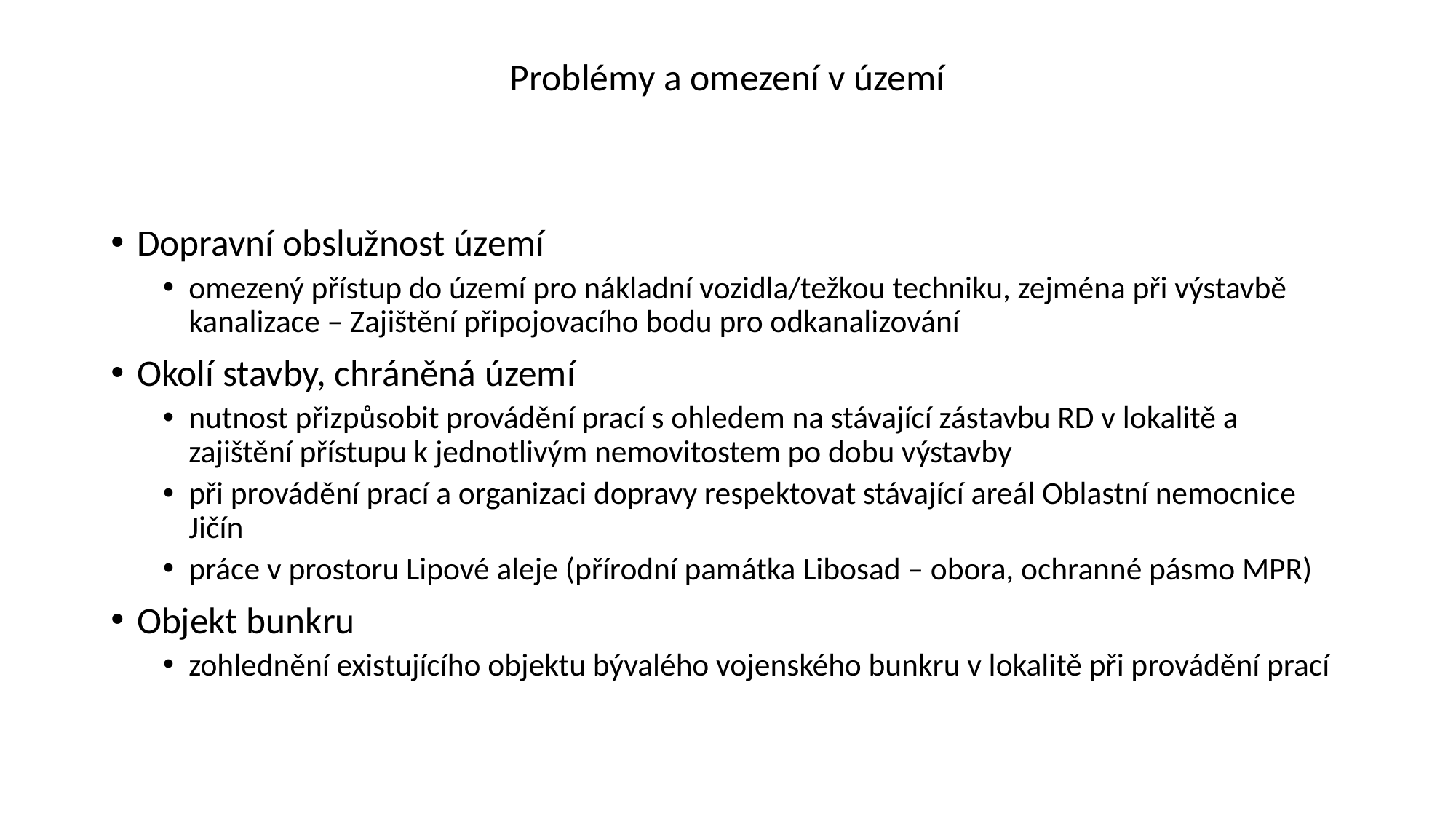

# Problémy a omezení v území
Dopravní obslužnost území
omezený přístup do území pro nákladní vozidla/težkou techniku, zejména při výstavbě kanalizace – Zajištění připojovacího bodu pro odkanalizování
Okolí stavby, chráněná území
nutnost přizpůsobit provádění prací s ohledem na stávající zástavbu RD v lokalitě a zajištění přístupu k jednotlivým nemovitostem po dobu výstavby
při provádění prací a organizaci dopravy respektovat stávající areál Oblastní nemocnice Jičín
práce v prostoru Lipové aleje (přírodní památka Libosad – obora, ochranné pásmo MPR)
Objekt bunkru
zohlednění existujícího objektu bývalého vojenského bunkru v lokalitě při provádění prací